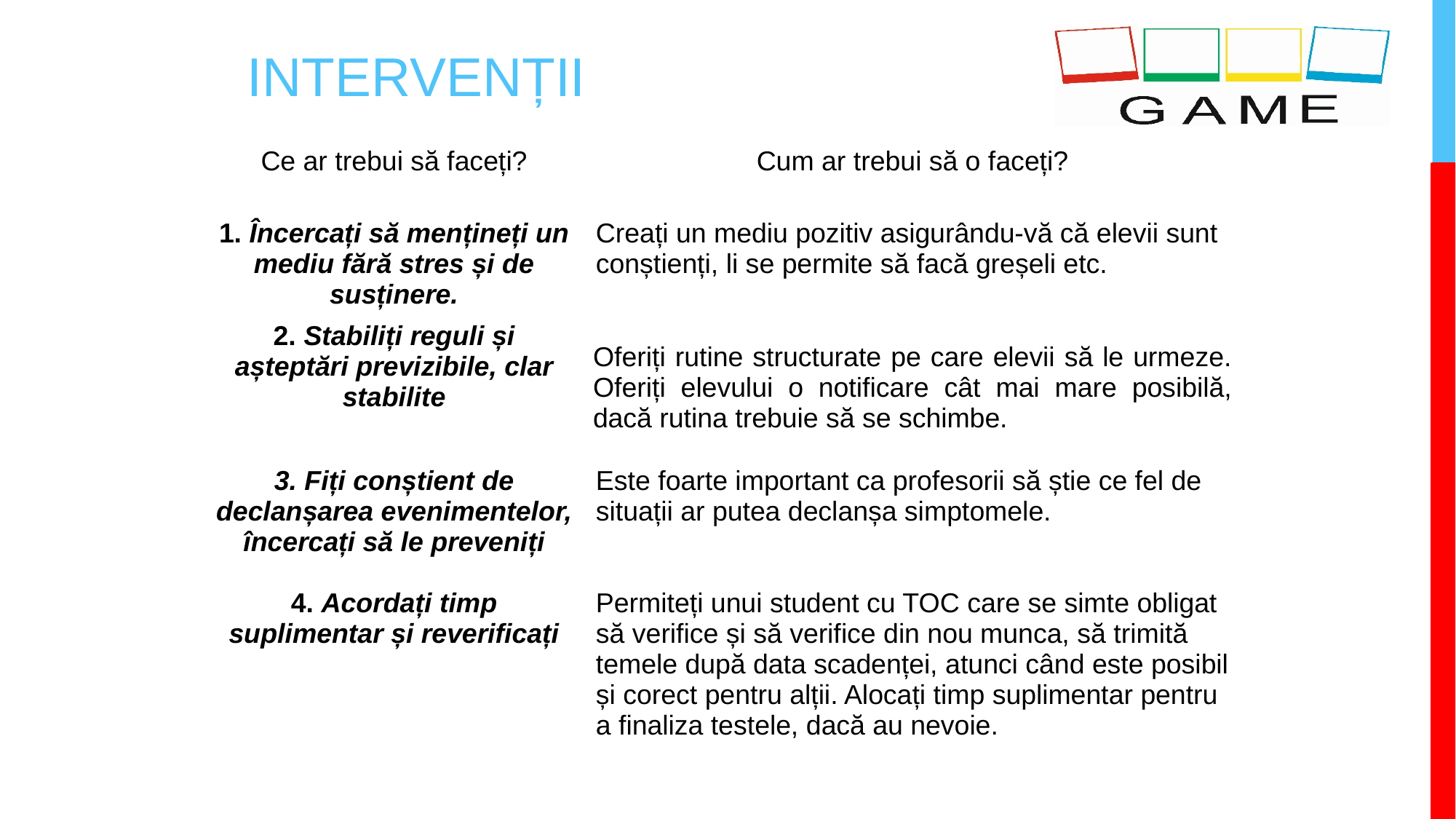

# INTERVENȚII
| Ce ar trebui să faceți? | Cum ar trebui să o faceți? |
| --- | --- |
| 1. Încercați să mențineți un mediu fără stres și de susținere. | Creați un mediu pozitiv asigurându-vă că elevii sunt conștienți, li se permite să facă greșeli etc. |
| 2. Stabiliți reguli și așteptări previzibile, clar stabilite | Oferiți rutine structurate pe care elevii să le urmeze. Oferiți elevului o notificare cât mai mare posibilă, dacă rutina trebuie să se schimbe. |
| 3. Fiți conștient de declanșarea evenimentelor, încercați să le preveniți | Este foarte important ca profesorii să știe ce fel de situații ar putea declanșa simptomele. |
| 4. Acordați timp suplimentar și reverificați | Permiteți unui student cu TOC care se simte obligat să verifice și să verifice din nou munca, să trimită temele după data scadenței, atunci când este posibil și corect pentru alții. Alocați timp suplimentar pentru a finaliza testele, dacă au nevoie. |